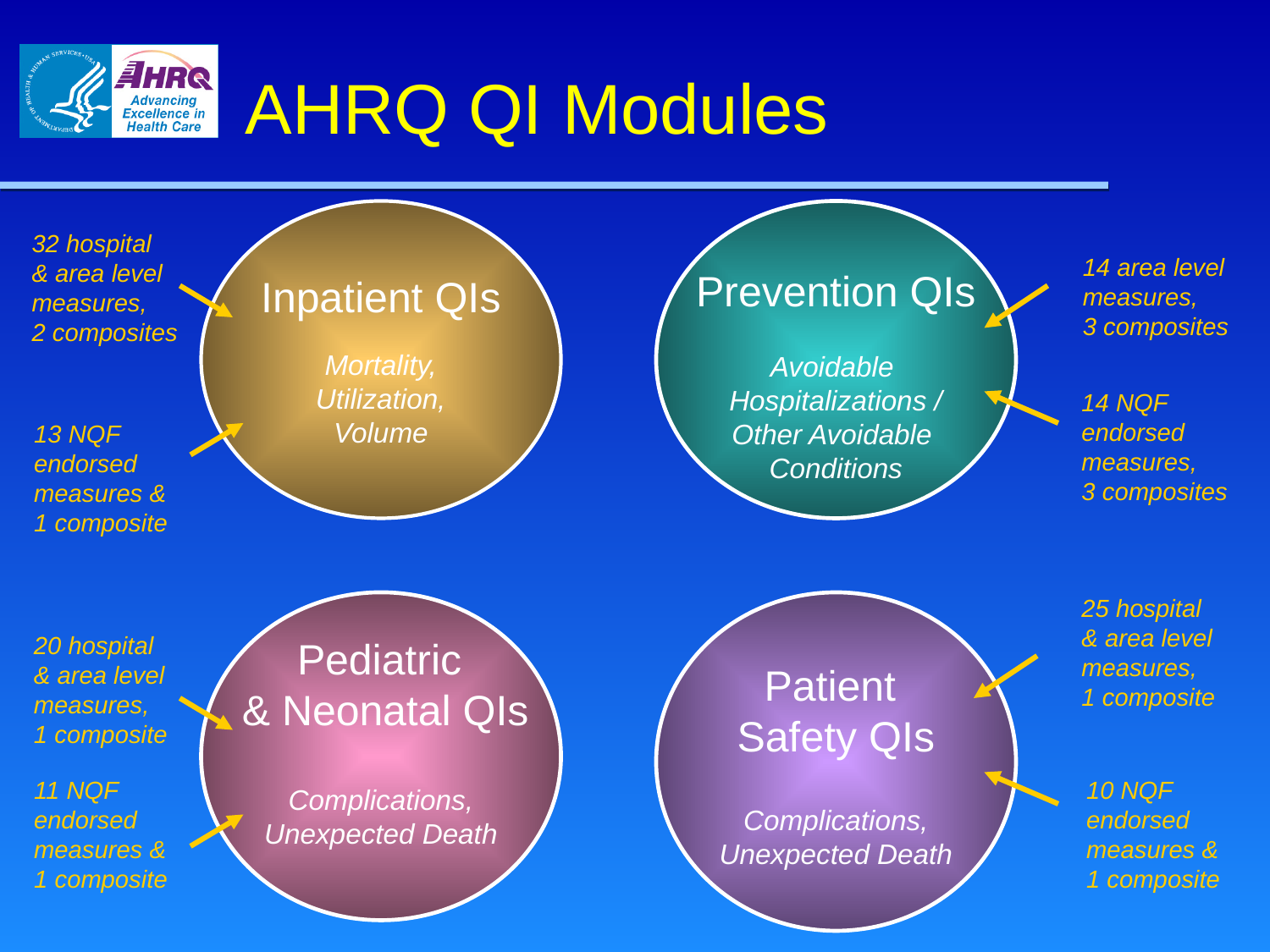

# AHRQ QI Modules
Inpatient QIs

Mortality,
Utilization,
Volume

Prevention QIs

Avoidable
Hospitalizations /
Other Avoidable
Conditions
32 hospital
& area level
measures,
2 composites
14 area level
measures,
3 composites

14 NQF
endorsed
measures,
3 composites

13 NQF
endorsed
measures &
1 composite

25 hospital
& area level
measures,
1 composite

Patient
Safety QIs

Complications,
Unexpected Death
20 hospital
& area level
measures,
1 composite
Pediatric
& Neonatal QIs

11 NQF
endorsed
measures &
1 composite
10 NQF
endorsed
measures &
1 composite

Complications,
Unexpected Death